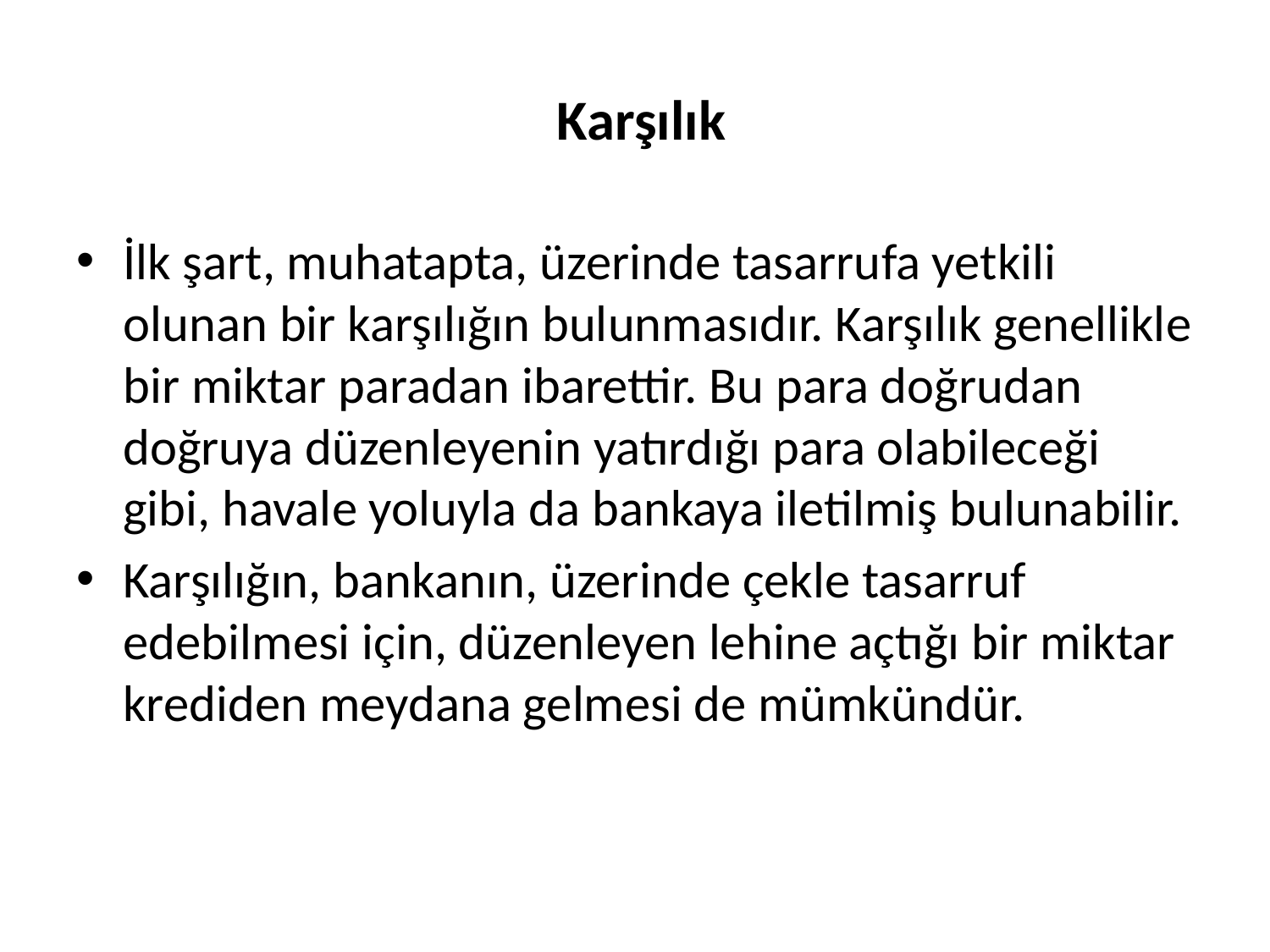

# Karşılık
İlk şart, muhatapta, üzerinde tasarrufa yetkili olunan bir karşılığın bulunmasıdır. Karşılık genellikle bir miktar paradan ibarettir. Bu para doğrudan doğruya düzenleyenin yatırdığı para olabileceği gibi, havale yoluyla da bankaya iletilmiş bulunabilir.
Karşılığın, bankanın, üzerinde çekle tasarruf edebilmesi için, düzenleyen lehine açtığı bir miktar krediden meydana gelmesi de mümkündür.